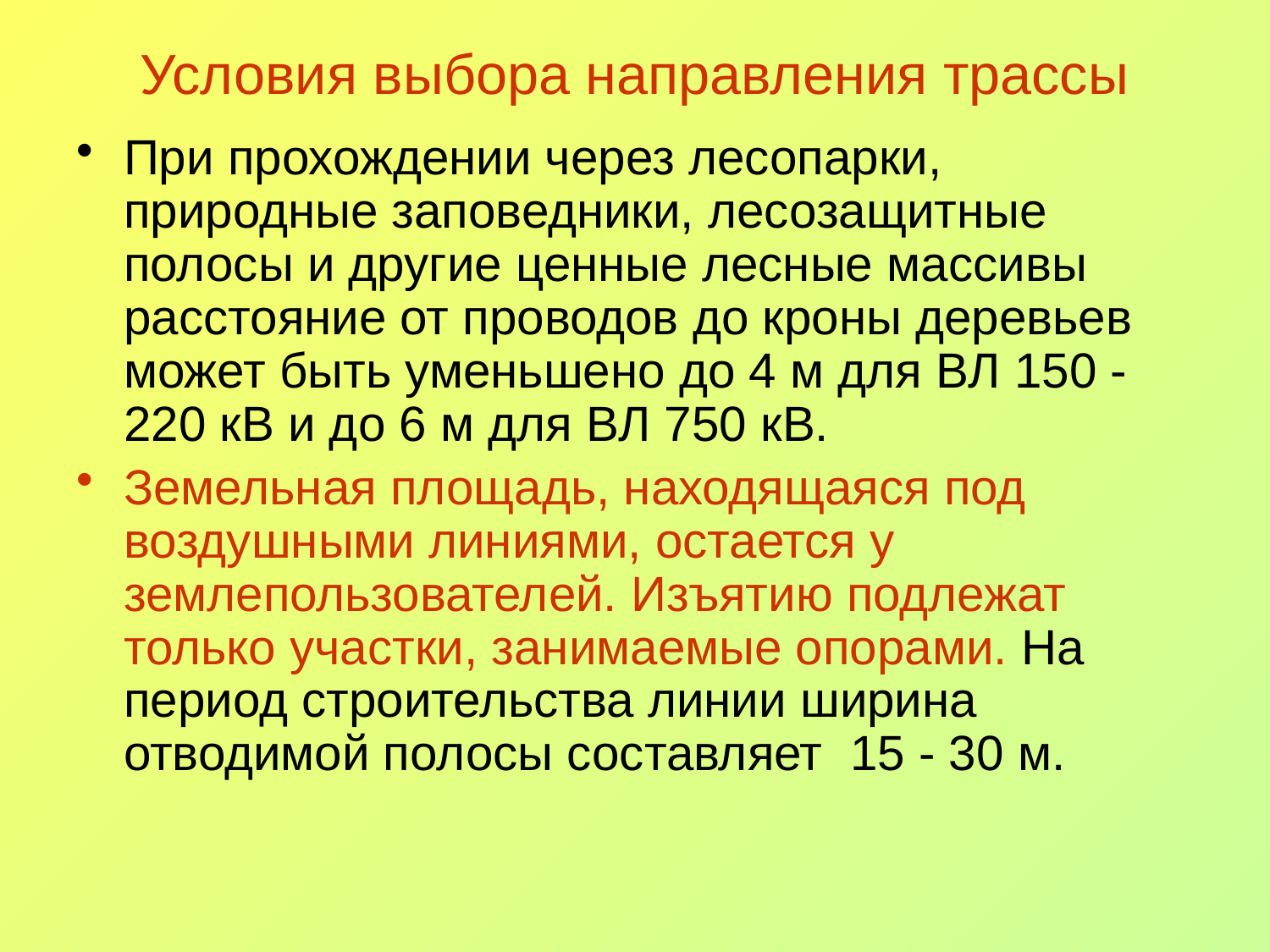

# Условия выбора направления трассы
При прохождении через лесопарки, природные заповедники, лесозащитные полосы и другие ценные лесные массивы расстояние от проводов до кроны деревьев может быть уменьшено до 4 м для ВЛ 150 -220 кВ и до 6 м для ВЛ 750 кВ.
Земельная площадь, находящаяся под воздушными линиями, остается у землепользователей. Изъятию подлежат только участки, занимаемые опорами. На период строительства линии ширина отводимой полосы составляет  15 - 30 м.